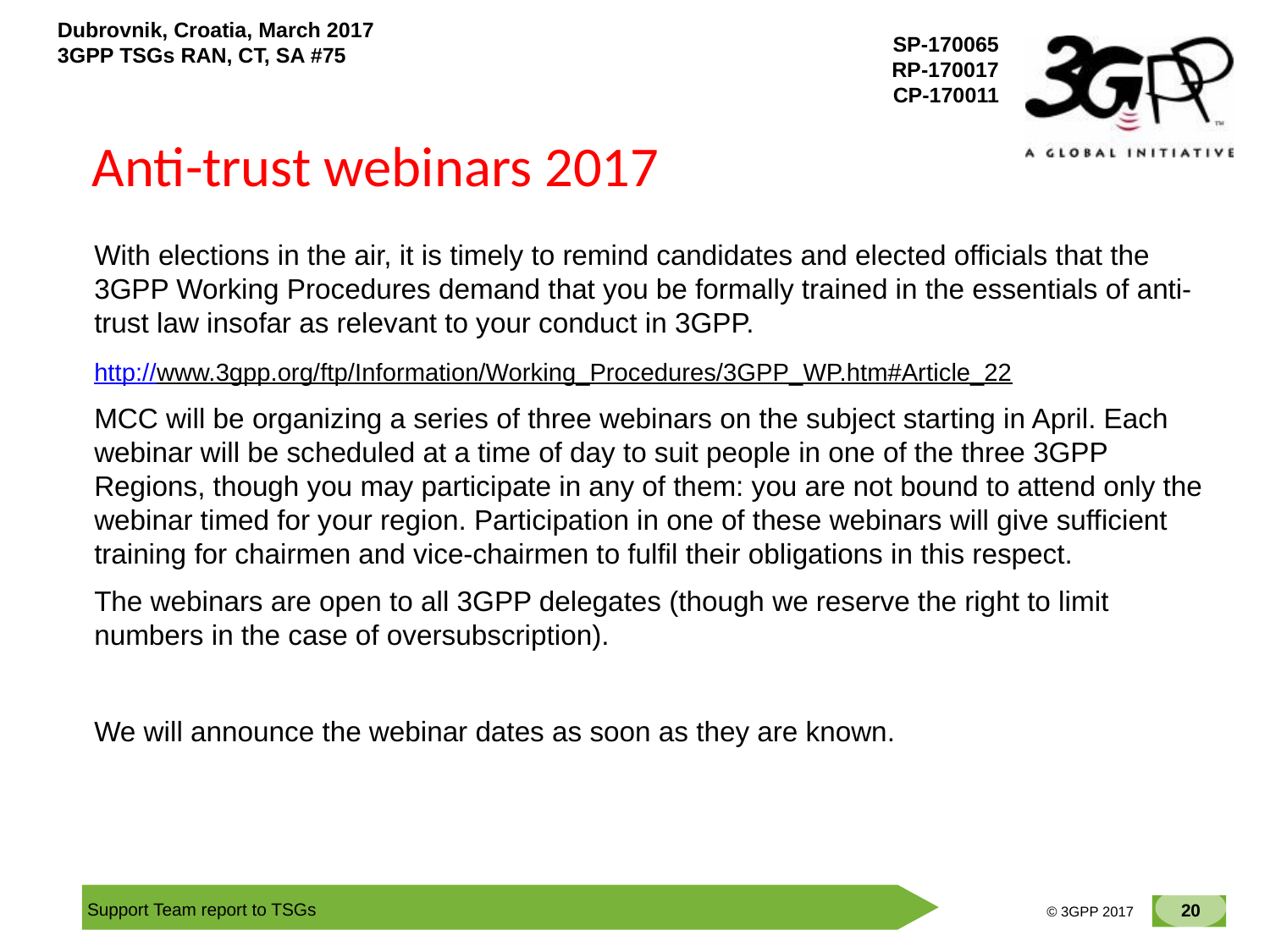

# Anti-trust webinars 2017
With elections in the air, it is timely to remind candidates and elected officials that the 3GPP Working Procedures demand that you be formally trained in the essentials of anti-trust law insofar as relevant to your conduct in 3GPP.
http://www.3gpp.org/ftp/Information/Working_Procedures/3GPP_WP.htm#Article_22
MCC will be organizing a series of three webinars on the subject starting in April. Each webinar will be scheduled at a time of day to suit people in one of the three 3GPP Regions, though you may participate in any of them: you are not bound to attend only the webinar timed for your region. Participation in one of these webinars will give sufficient training for chairmen and vice-chairmen to fulfil their obligations in this respect.
The webinars are open to all 3GPP delegates (though we reserve the right to limit numbers in the case of oversubscription).

We will announce the webinar dates as soon as they are known.